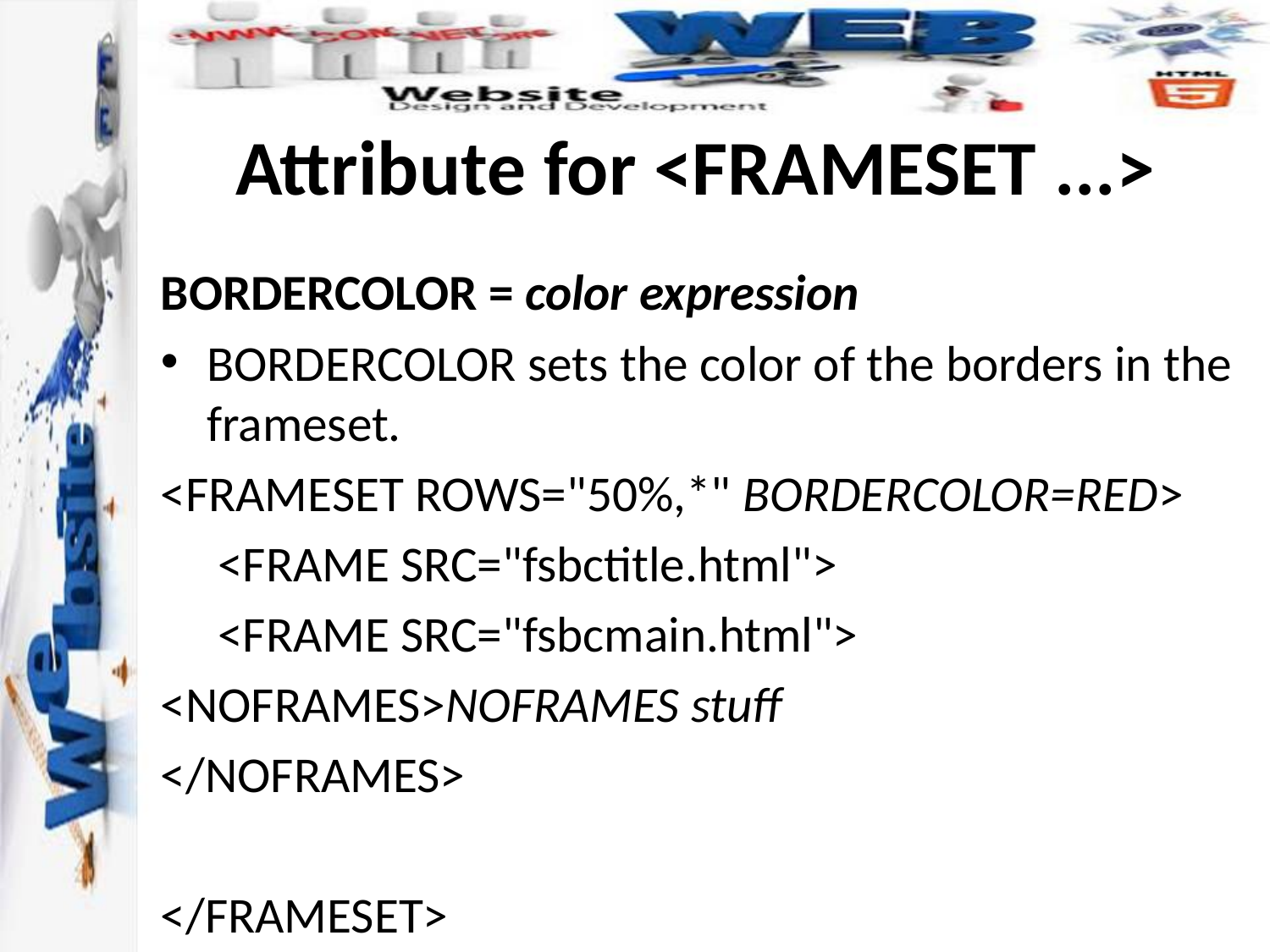

# Attribute for <FRAMESET ...>
BORDERCOLOR = color expression
BORDERCOLOR sets the color of the borders in the frameset.
<FRAMESET ROWS="50%,*" BORDERCOLOR=RED>
     <FRAME SRC="fsbctitle.html">
     <FRAME SRC="fsbcmain.html">
<NOFRAMES>NOFRAMES stuff
</NOFRAMES>

</FRAMESET>